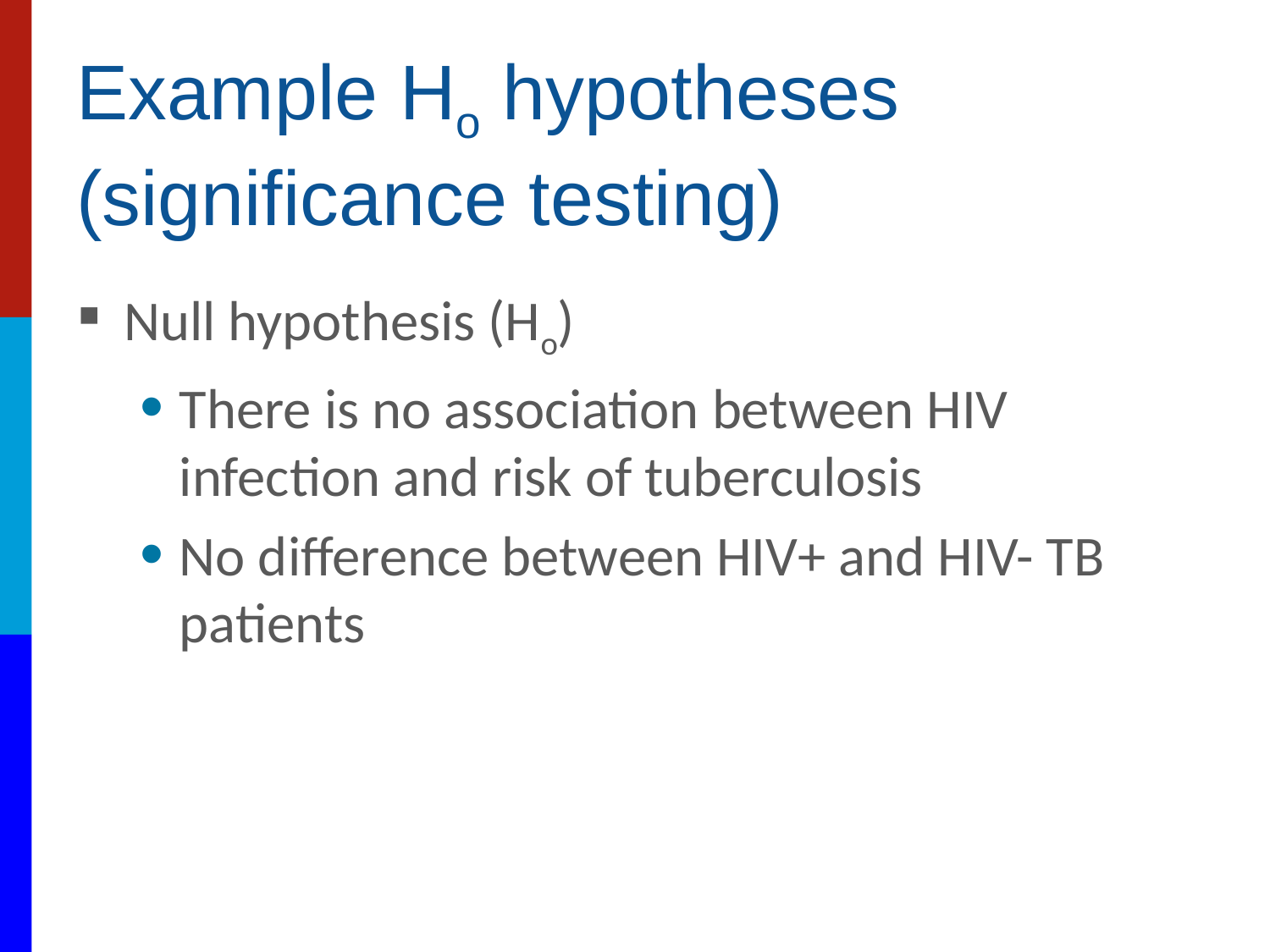

# Example Ho hypotheses (significance testing)
Null hypothesis (Ho)
There is no association between HIV infection and risk of tuberculosis
No difference between HIV+ and HIV- TB patients